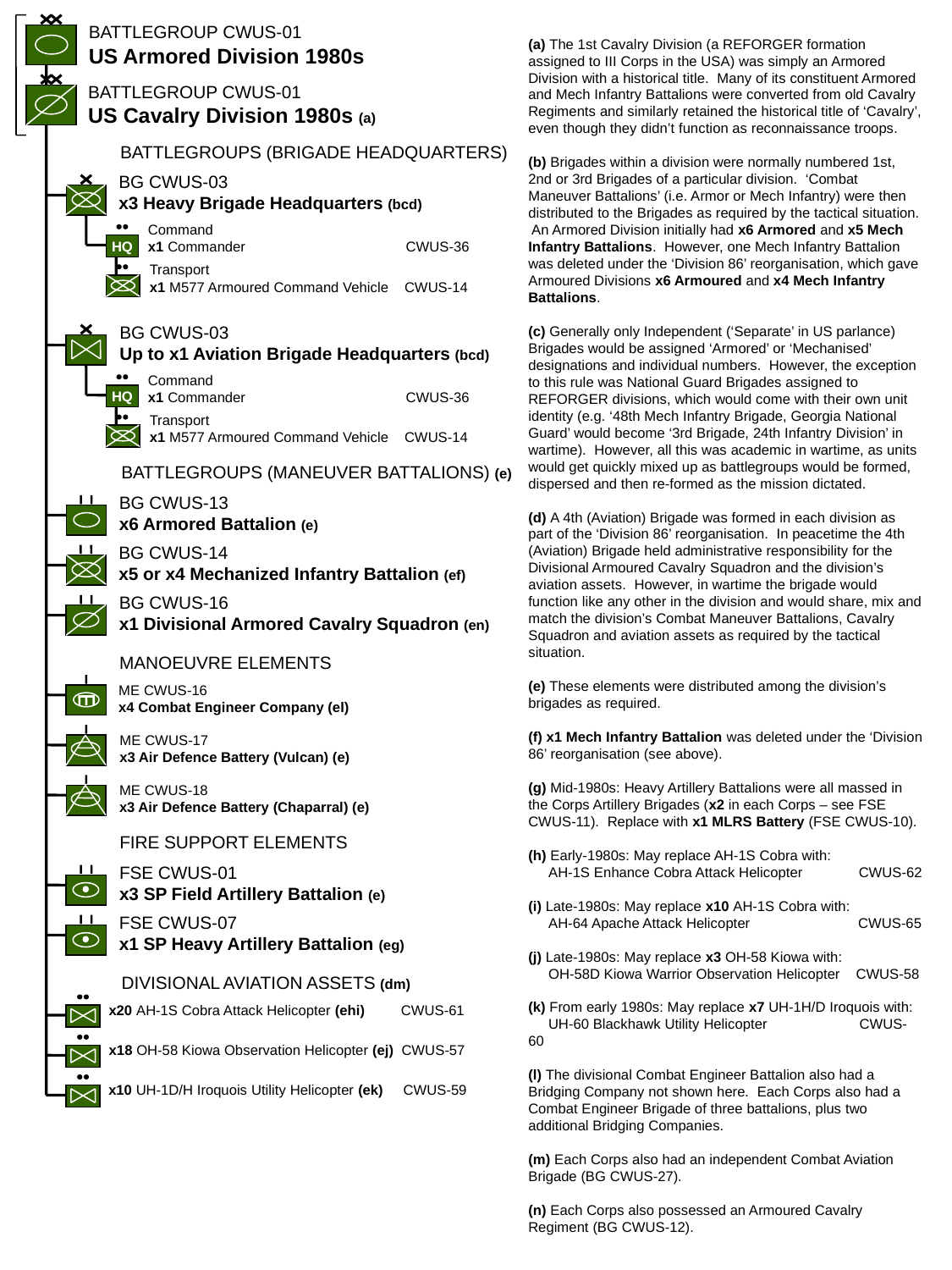

BATTLEGROUP CWUS-01
US Armored Division 1980s

(a) The 1st Cavalry Division (a REFORGER formation assigned to III Corps in the USA) was simply an Armored Division with a historical title.  Many of its constituent Armored and Mech Infantry Battalions were converted from old Cavalry Regiments and similarly retained the historical title of ‘Cavalry’, even though they didn’t function as reconnaissance troops.

(b) Brigades within a division were normally numbered 1st, 2nd or 3rd Brigades of a particular division.  ‘Combat Maneuver Battalions’ (i.e. Armor or Mech Infantry) were then distributed to the Brigades as required by the tactical situation.  An Armored Division initially had x6 Armored and x5 Mech Infantry Battalions.  However, one Mech Infantry Battalion was deleted under the ‘Division 86’ reorganisation, which gave Armoured Divisions x6 Armoured and x4 Mech Infantry Battalions.

(c) Generally only Independent (‘Separate’ in US parlance) Brigades would be assigned ‘Armored’ or ‘Mechanised’ designations and individual numbers.  However, the exception to this rule was National Guard Brigades assigned to REFORGER divisions, which would come with their own unit identity (e.g. ‘48th Mech Infantry Brigade, Georgia National Guard’ would become ‘3rd Brigade, 24th Infantry Division’ in wartime).  However, all this was academic in wartime, as units would get quickly mixed up as battlegroups would be formed, dispersed and then re-formed as the mission dictated.

(d) A 4th (Aviation) Brigade was formed in each division as part of the ‘Division 86’ reorganisation.  In peacetime the 4th (Aviation) Brigade held administrative responsibility for the Divisional Armoured Cavalry Squadron and the division’s aviation assets.  However, in wartime the brigade would function like any other in the division and would share, mix and match the division’s Combat Maneuver Battalions, Cavalry Squadron and aviation assets as required by the tactical situation.

(e) These elements were distributed among the division’s brigades as required.

(f) x1 Mech Infantry Battalion was deleted under the ‘Division 86’ reorganisation (see above).

(g) Mid-1980s: Heavy Artillery Battalions were all massed in the Corps Artillery Brigades (x2 in each Corps – see FSE CWUS-11).  Replace with x1 MLRS Battery (FSE CWUS-10).

(h) Early-1980s: May replace AH-1S Cobra with:
     AH-1S Enhance Cobra Attack Helicopter              CWUS-62

(i) Late-1980s: May replace x10 AH-1S Cobra with:
     AH-64 Apache Attack Helicopter                           CWUS-65

(j) Late-1980s: May replace x3 OH-58 Kiowa with:
     OH-58D Kiowa Warrior Observation Helicopter    CWUS-58

(k) From early 1980s: May replace x7 UH-1H/D Iroquois with:
     UH-60 Blackhawk Utility Helicopter                       CWUS-60

(l) The divisional Combat Engineer Battalion also had a Bridging Company not shown here.  Each Corps also had a Combat Engineer Brigade of three battalions, plus two additional Bridging Companies.

(m) Each Corps also had an independent Combat Aviation Brigade (BG CWUS-27).

(n) Each Corps also possessed an Armoured Cavalry Regiment (BG CWUS-12).

BATTLEGROUP CWUS-01
US Cavalry Division 1980s (a)

BATTLEGROUPS (BRIGADE HEADQUARTERS)

BG CWUS-03
x3 Heavy Brigade Headquarters (bcd)

Command
x1 Commander                                        CWUS-36

HQ

Transport
x1 M577 Armoured Command Vehicle    CWUS-14

BG CWUS-03
Up to x1 Aviation Brigade Headquarters (bcd)

Command
x1 Commander                                        CWUS-36

HQ

Transport
x1 M577 Armoured Command Vehicle    CWUS-14

BATTLEGROUPS (MANEUVER BATTALIONS) (e)
BG CWUS-13
x6 Armored Battalion (e)

BG CWUS-14
x5 or x4 Mechanized Infantry Battalion (ef)

BG CWUS-16
x1 Divisional Armored Cavalry Squadron (en)

MANOEUVRE ELEMENTS

ME CWUS-16
x4 Combat Engineer Company (el)

ME CWUS-17
x3 Air Defence Battery (Vulcan) (e)

ME CWUS-18
x3 Air Defence Battery (Chaparral) (e)

FIRE SUPPORT ELEMENTS
FSE CWUS-01
x3 SP Field Artillery Battalion (e)

FSE CWUS-07
x1 SP Heavy Artillery Battalion (eg)

DIVISIONAL AVIATION ASSETS (dm)

x20 AH-1S Cobra Attack Helicopter (ehi)         CWUS-61

x18 OH-58 Kiowa Observation Helicopter (ej)  CWUS-57

x10 UH-1D/H Iroquois Utility Helicopter (ek)     CWUS-59